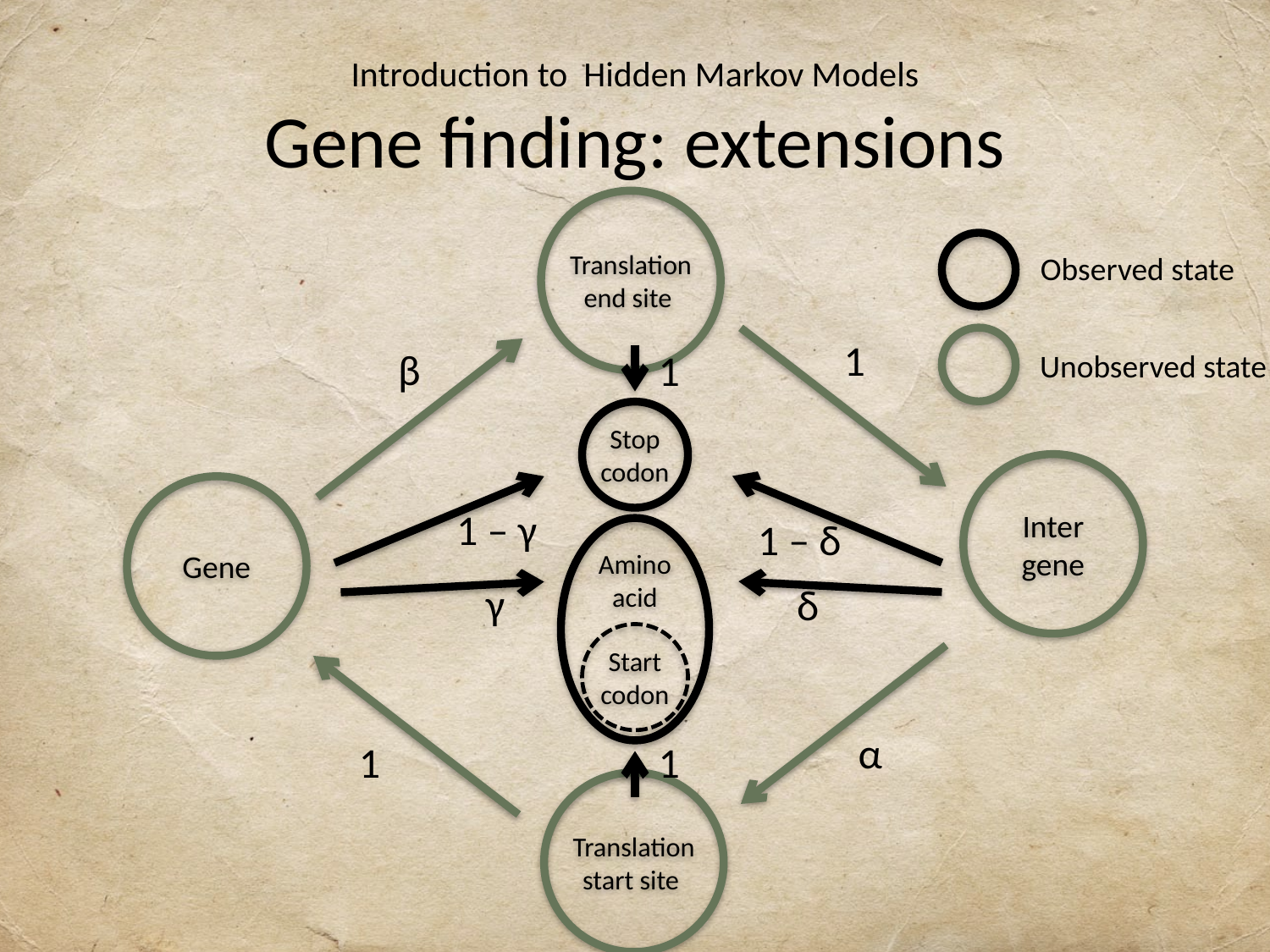

# Introduction to  Hidden Markov Models Gene finding: extensions
Translation end site

Observed state

1
β
1
Unobserved state
Stop codon
Inter
gene
Gene
1 – γ
1 – δ
Amino acid

γ
δ
Start codon
α
1
1
Translation start site